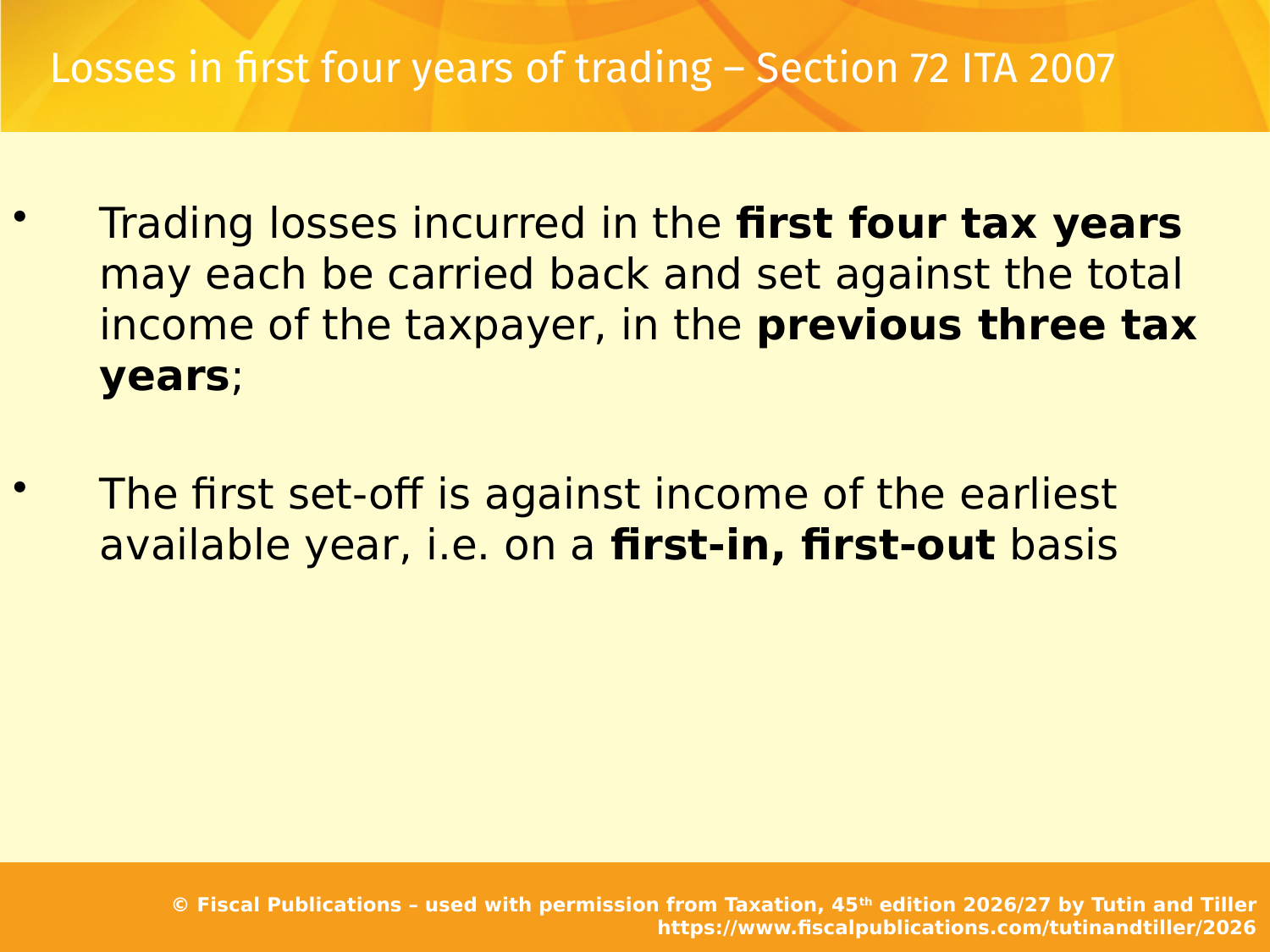

# Losses in first four years of trading – Section 72 ITA 2007

Trading losses incurred in the first four tax years may each be carried back and set against the total income of the taxpayer, in the previous three tax years;

The first set-off is against income of the earliest available year, i.e. on a first-in, first-out basis